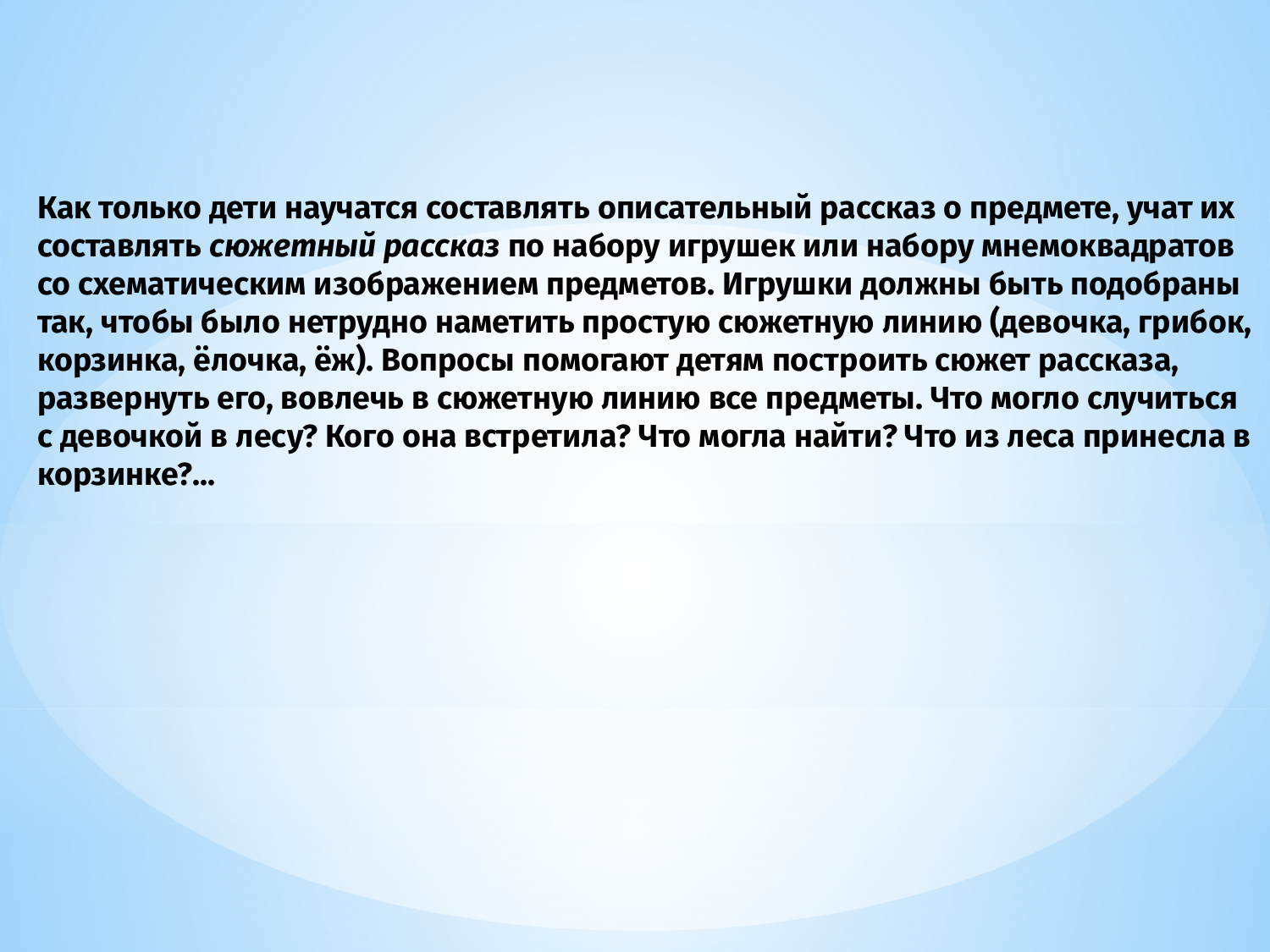

Как только дети научатся составлять описательный рассказ о предмете, учат их составлять сюжетный рассказ по набору игрушек или набору мнемоквадратов со схематическим изображением предметов. Игрушки должны быть подобраны так, чтобы было нетрудно наметить простую сюжетную линию (девочка, грибок, корзинка, ёлочка, ёж). Вопросы помогают детям построить сюжет рассказа, развернуть его, вовлечь в сюжетную линию все предметы. Что могло случиться с девочкой в лесу? Кого она встретила? Что могла найти? Что из леса принесла в корзинке?...